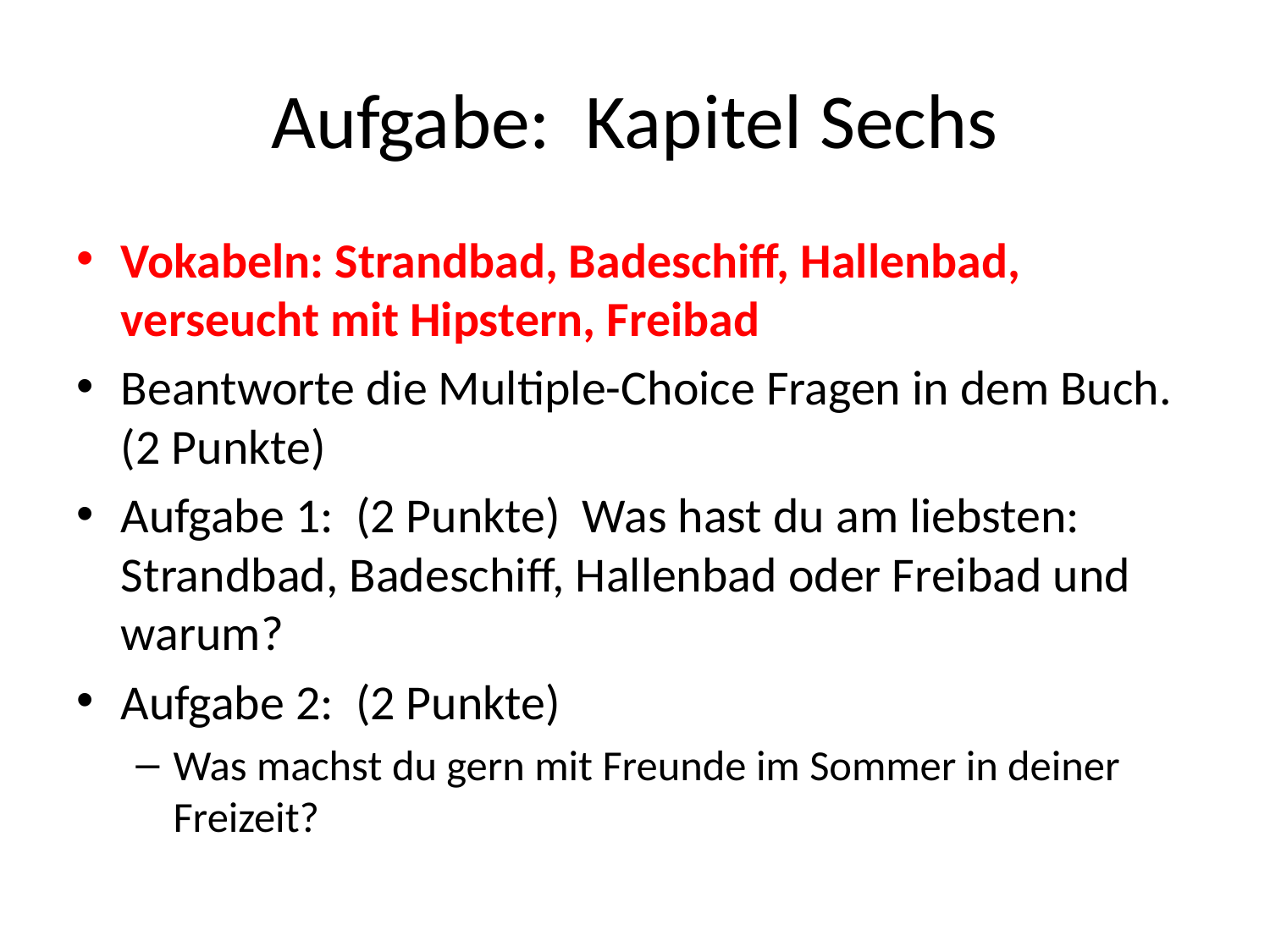

# Aufgabe:  Kapitel Sechs
Vokabeln: Strandbad, Badeschiff, Hallenbad, verseucht mit Hipstern, Freibad
Beantworte die Multiple-Choice Fragen in dem Buch. (2 Punkte)
Aufgabe 1:  (2 Punkte)  Was hast du am liebsten:  Strandbad, Badeschiff, Hallenbad oder Freibad und warum?
Aufgabe 2:  (2 Punkte)
Was machst du gern mit Freunde im Sommer in deiner Freizeit?